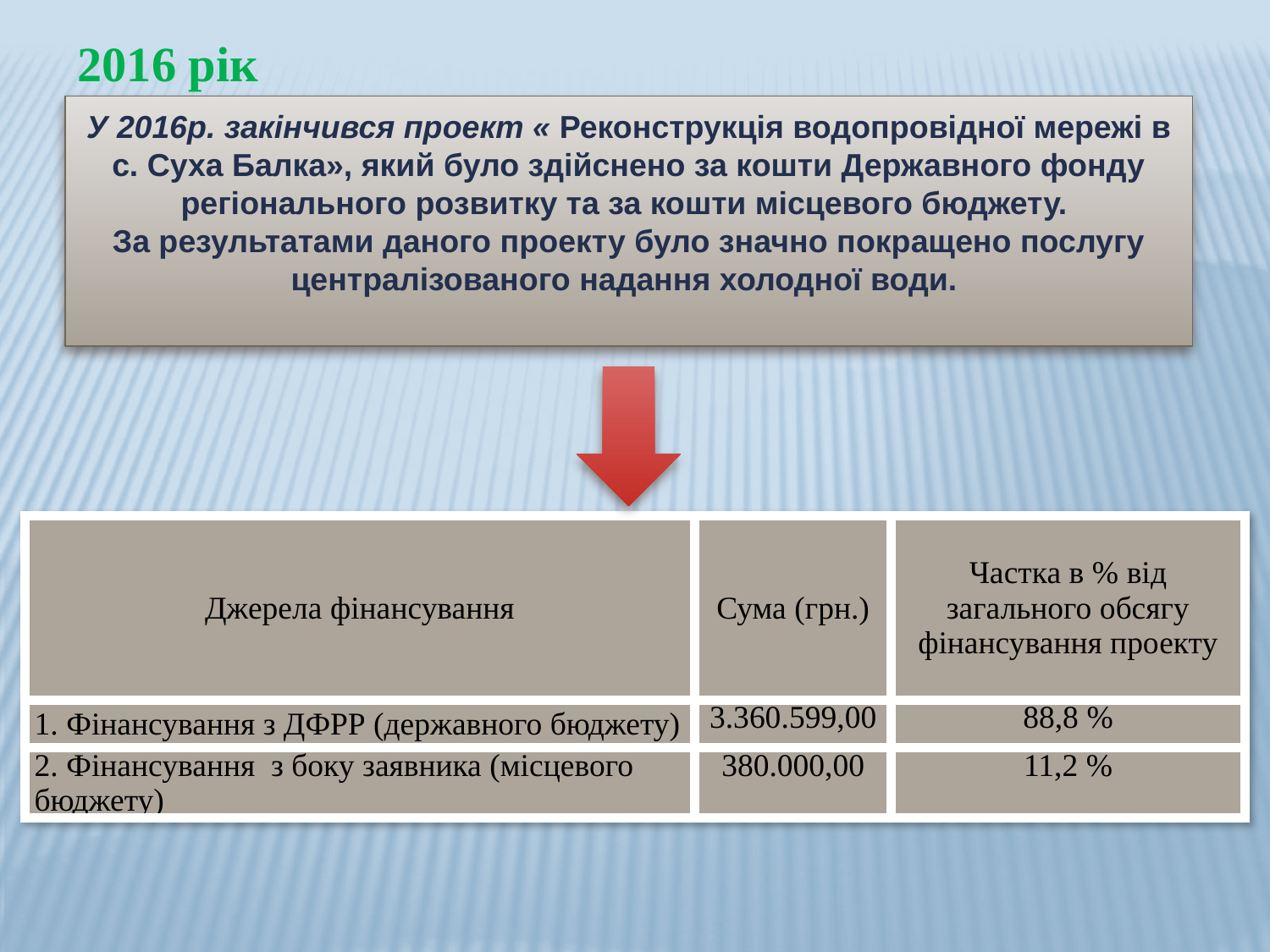

2016 рік

У 2016р. закінчився проект « Реконструкція водопровідної мережі в с. Суха Балка», який було здійснено за кошти Державного фонду регіонального розвитку та за кошти місцевого бюджету.
За результатами даного проекту було значно покращено послугу централізованого надання холодної води.

| Джерела фінансування | Сума (грн.) | Частка в % від загального обсягу фінансування проекту |
| --- | --- | --- |
| 1. Фінансування з ДФРР (державного бюджету) | 3.360.599,00 | 88,8 % |
| 2. Фінансування з боку заявника (місцевого бюджету) | 380.000,00 | 11,2 % |